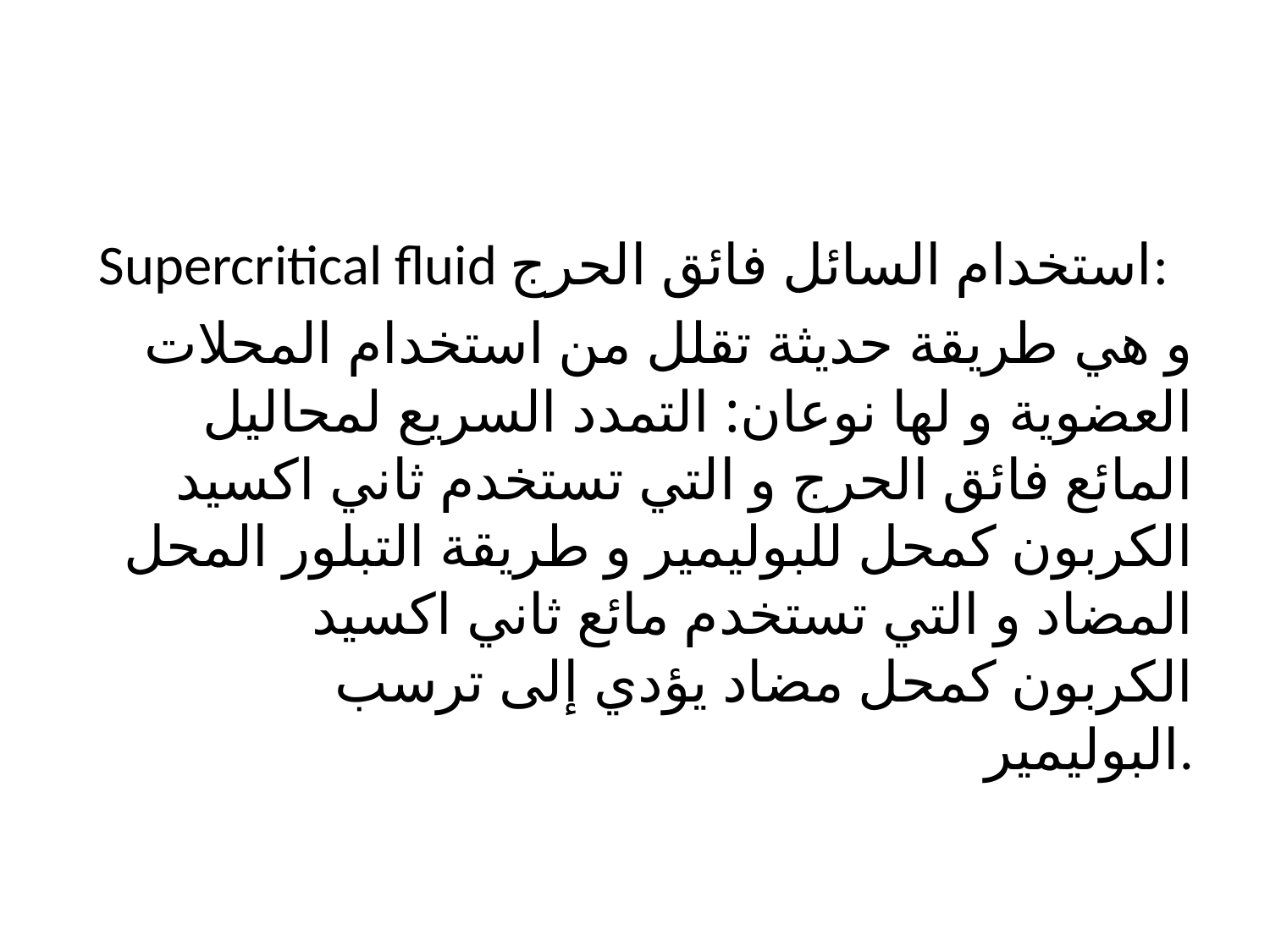

Supercritical fluid استخدام السائل فائق الحرج:
و هي طريقة حديثة تقلل من استخدام المحلات العضوية و لها نوعان: التمدد السريع لمحاليل المائع فائق الحرج و التي تستخدم ثاني اكسيد الكربون كمحل للبوليمير و طريقة التبلور المحل المضاد و التي تستخدم مائع ثاني اكسيد الكربون كمحل مضاد يؤدي إلى ترسب البوليمير.